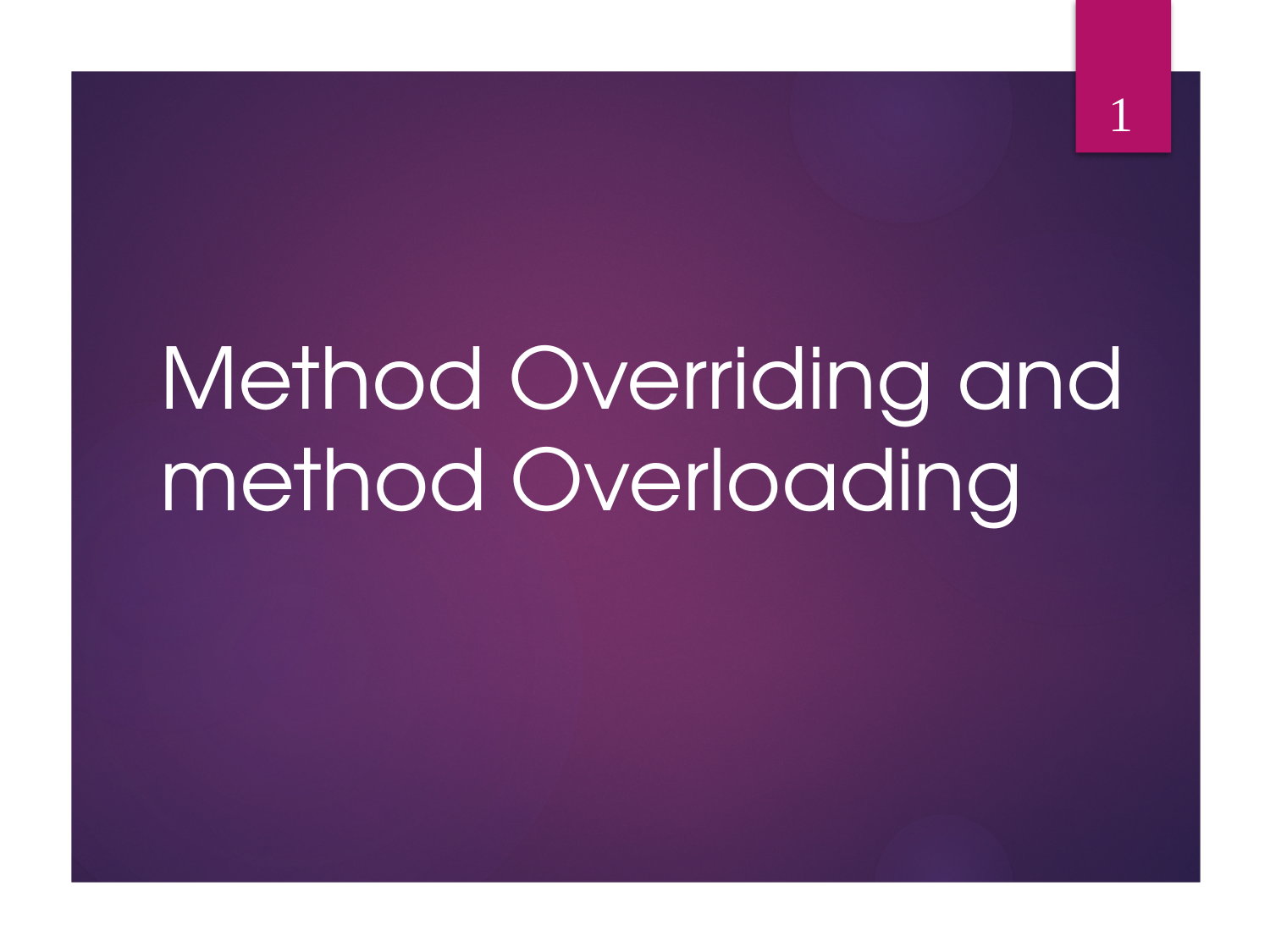

1
# Method Overriding and method Overloading